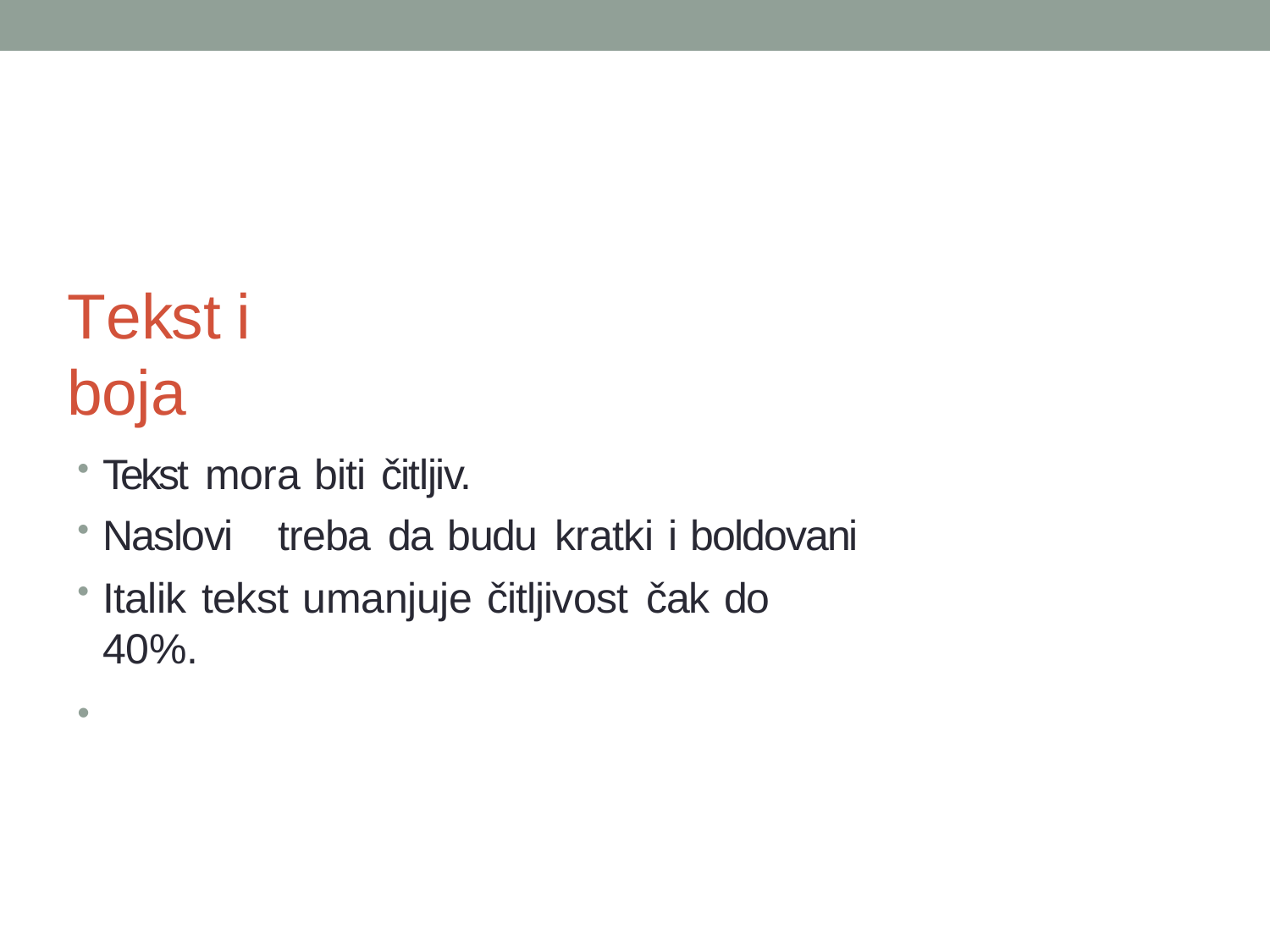

# Tekst i boja
Tekst mora biti čitljiv.
Naslovi	treba da budu kratki i boldovani
Italik tekst umanjuje čitljivost čak do 40%.
•